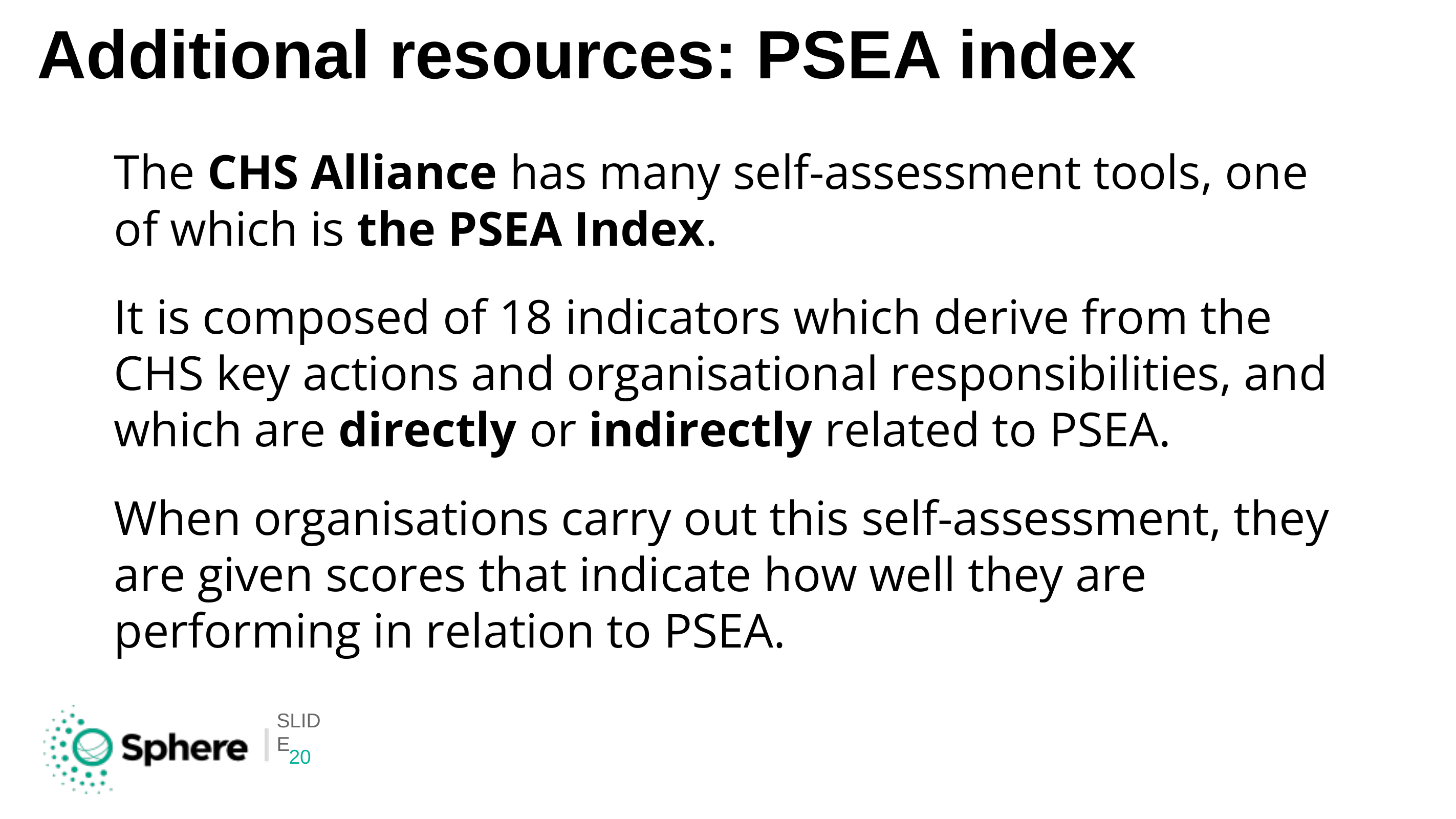

# Additional resources: PSEA index
The CHS Alliance has many self-assessment tools, one of which is the PSEA Index.
It is composed of 18 indicators which derive from the CHS key actions and organisational responsibilities, and which are directly or indirectly related to PSEA.
When organisations carry out this self-assessment, they are given scores that indicate how well they are performing in relation to PSEA.
20